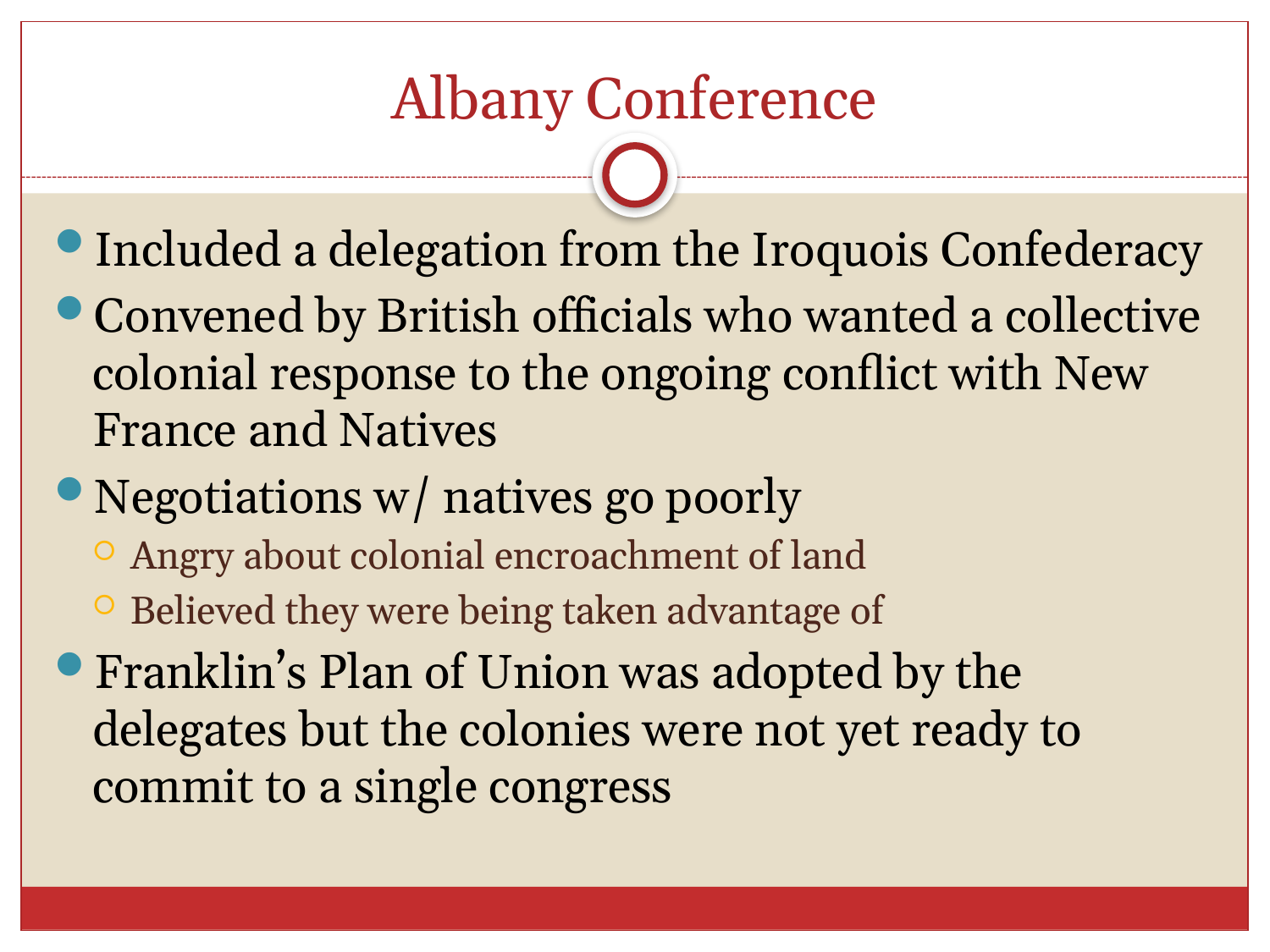

# Albany Conference
Included a delegation from the Iroquois Confederacy
Convened by British officials who wanted a collective colonial response to the ongoing conflict with New France and Natives
Negotiations w/ natives go poorly
Angry about colonial encroachment of land
Believed they were being taken advantage of
Franklin’s Plan of Union was adopted by the delegates but the colonies were not yet ready to commit to a single congress